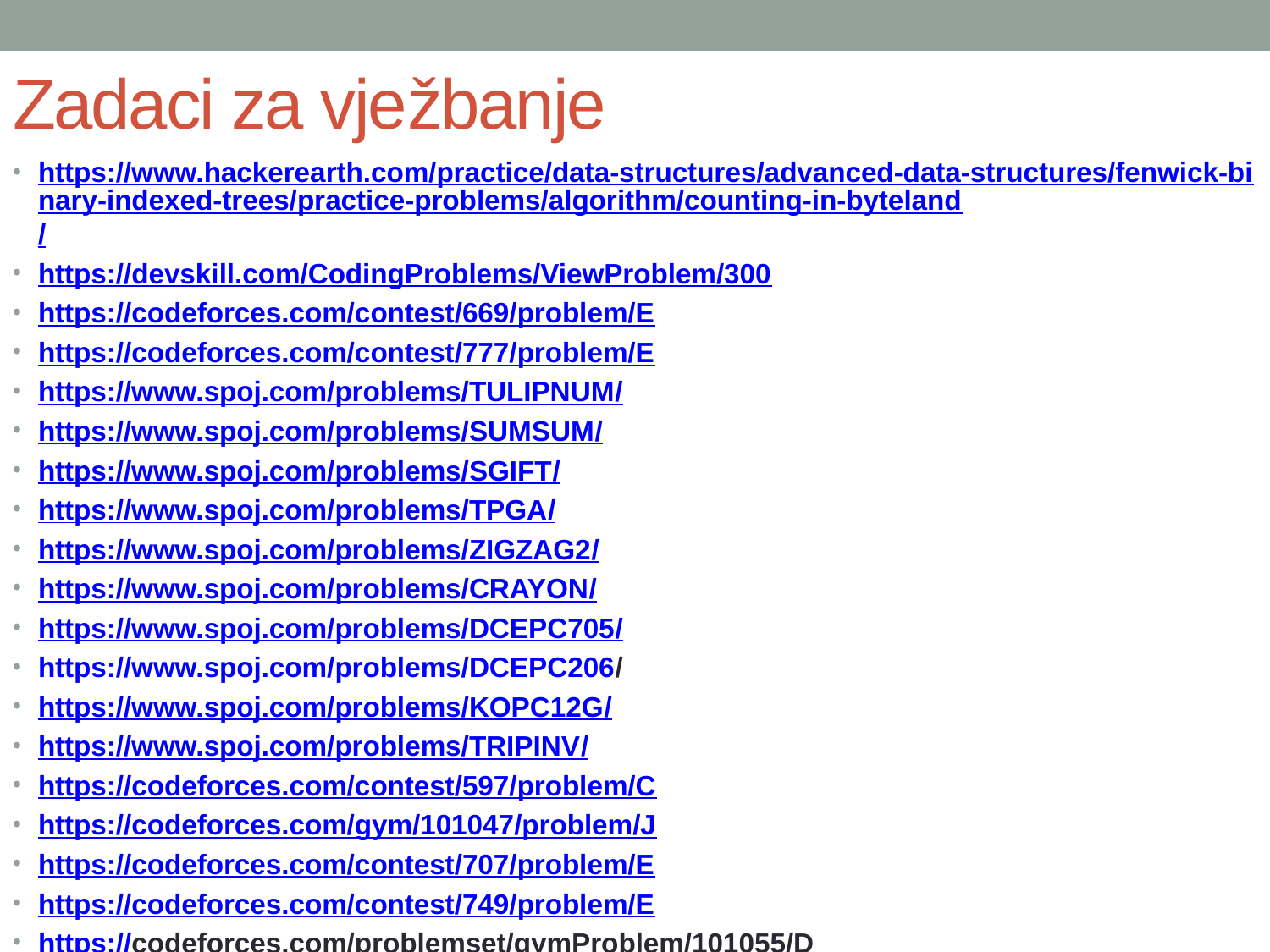

# Zadaci za vježbanje
https://www.hackerearth.com/practice/data-structures/advanced-data-structures/fenwick-binary-indexed-trees/practice-problems/algorithm/counting-in-byteland/
https://devskill.com/CodingProblems/ViewProblem/300
https://codeforces.com/contest/669/problem/E
https://codeforces.com/contest/777/problem/E
https://www.spoj.com/problems/TULIPNUM/
https://www.spoj.com/problems/SUMSUM/
https://www.spoj.com/problems/SGIFT/
https://www.spoj.com/problems/TPGA/
https://www.spoj.com/problems/ZIGZAG2/
https://www.spoj.com/problems/CRAYON/
https://www.spoj.com/problems/DCEPC705/
https://www.spoj.com/problems/DCEPC206/
https://www.spoj.com/problems/KOPC12G/
https://www.spoj.com/problems/TRIPINV/
https://codeforces.com/contest/597/problem/C
https://codeforces.com/gym/101047/problem/J
https://codeforces.com/contest/707/problem/E
https://codeforces.com/contest/749/problem/E
https://codeforces.com/problemset/gymProblem/101055/D